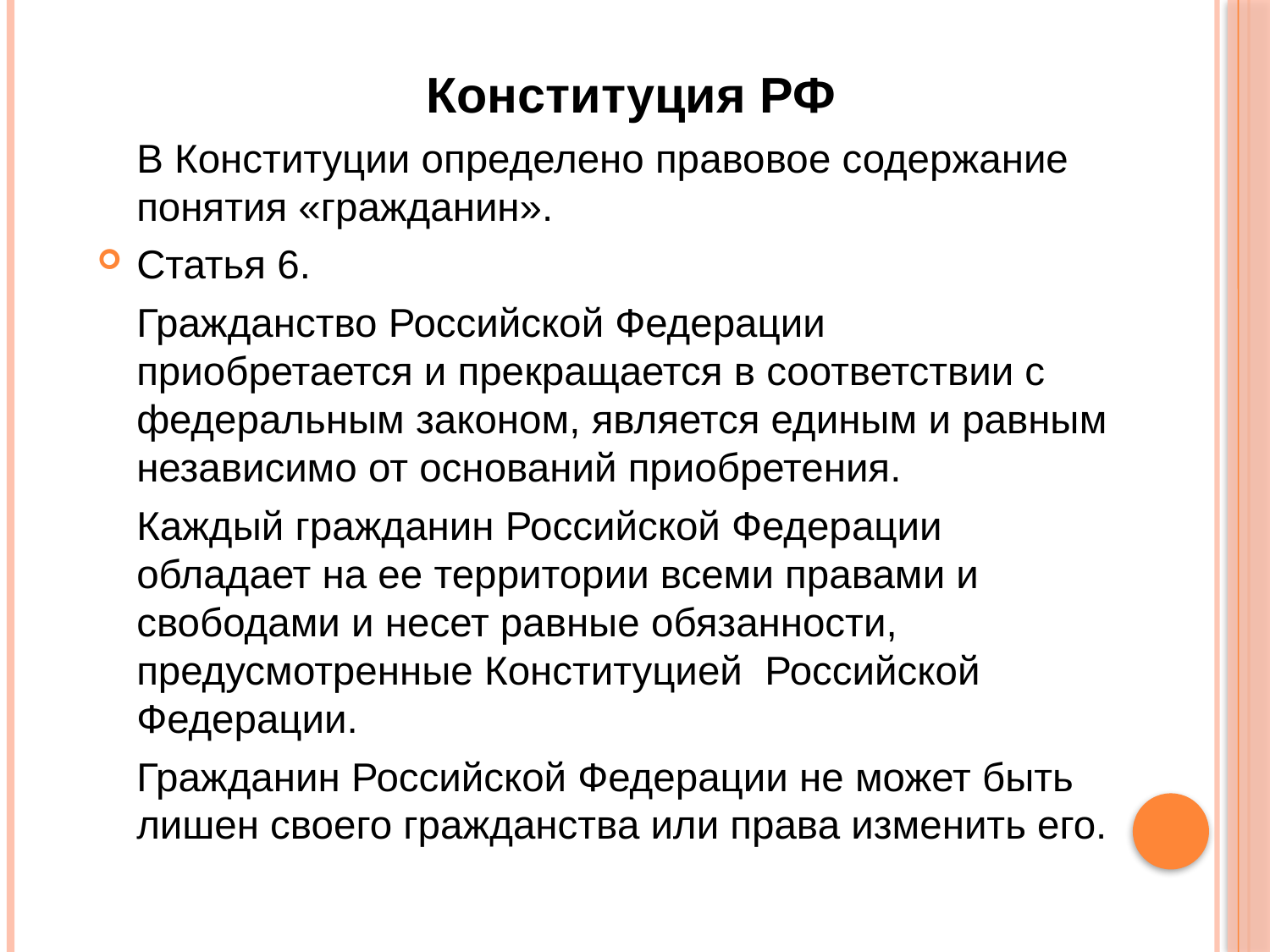

Конституция РФ
	В Конституции определено правовое содержание понятия «гражданин».
Статья 6.
		Гражданство Российской Федерации приобретается и прекращается в соответствии с  федеральным законом, является единым и равным независимо от оснований приобретения.
		Каждый гражданин Российской Федерации обладает на ее территории всеми правами и свободами и несет равные обязанности, предусмотренные Конституцией  Российской Федерации.
		Гражданин Российской Федерации не может быть лишен своего гражданства или права изменить его.